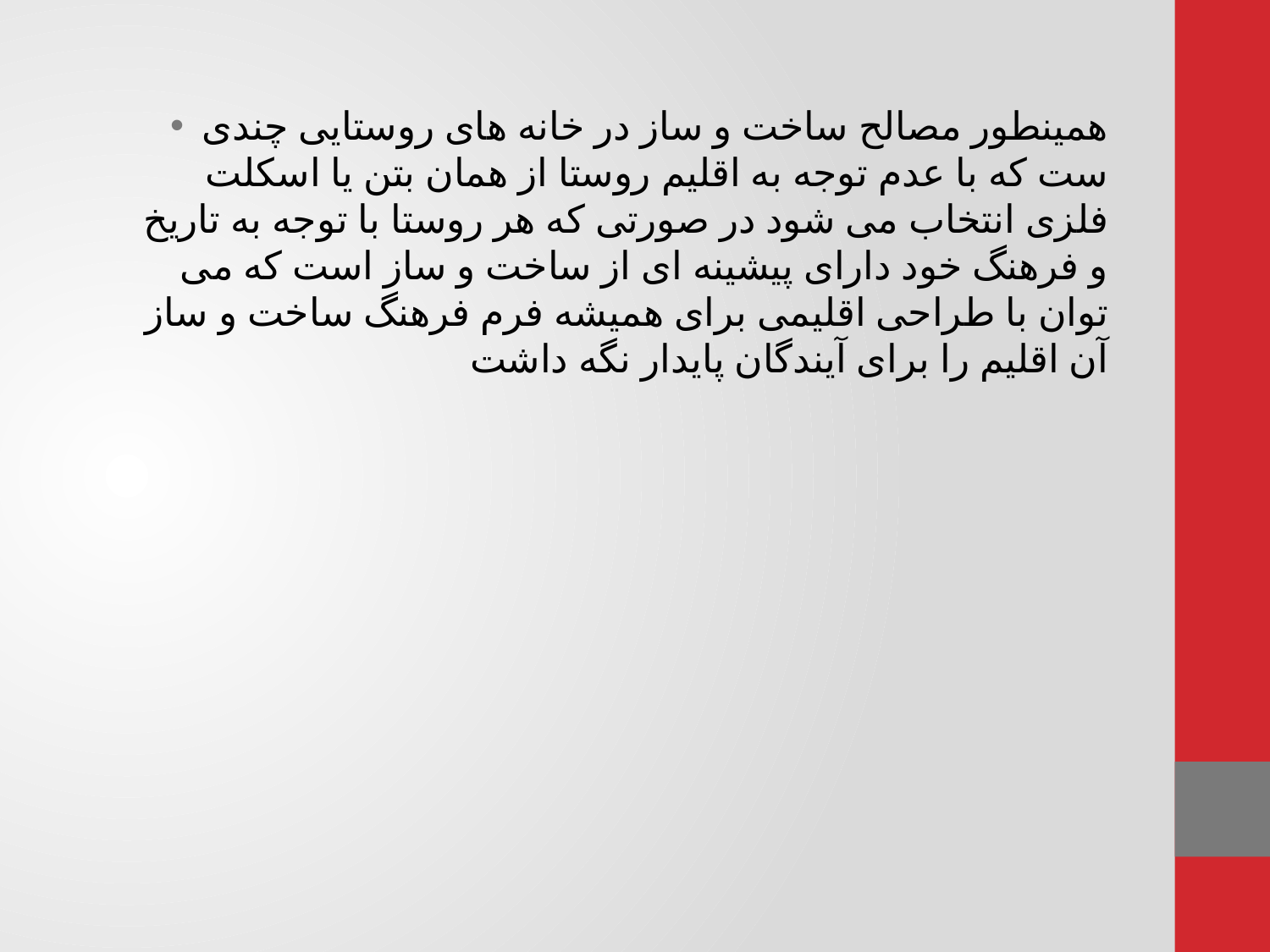

همینطور مصالح ساخت و ساز در خانه های روستایی چندی ست که با عدم توجه به اقلیم روستا از همان بتن یا اسکلت فلزی انتخاب می شود در صورتی که هر روستا با توجه به تاریخ و فرهنگ خود دارای پیشینه ای از ساخت و ساز است که می توان با طراحی اقلیمی برای همیشه فرم فرهنگ ساخت و ساز  آن اقلیم را برای آیندگان پایدار نگه داشت